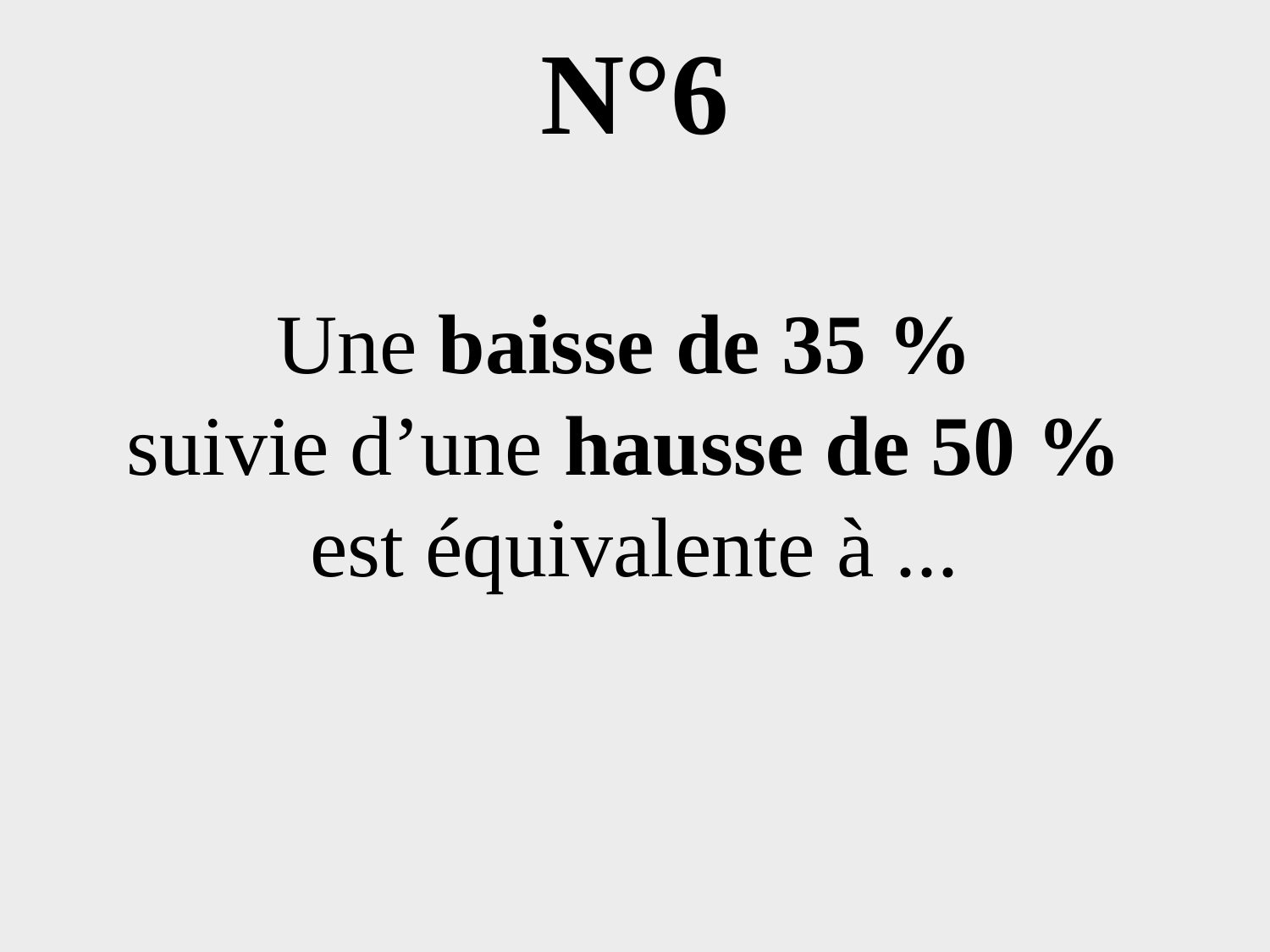

# N°6
Une baisse de 35 %
suivie d’une hausse de 50 %
est équivalente à ...